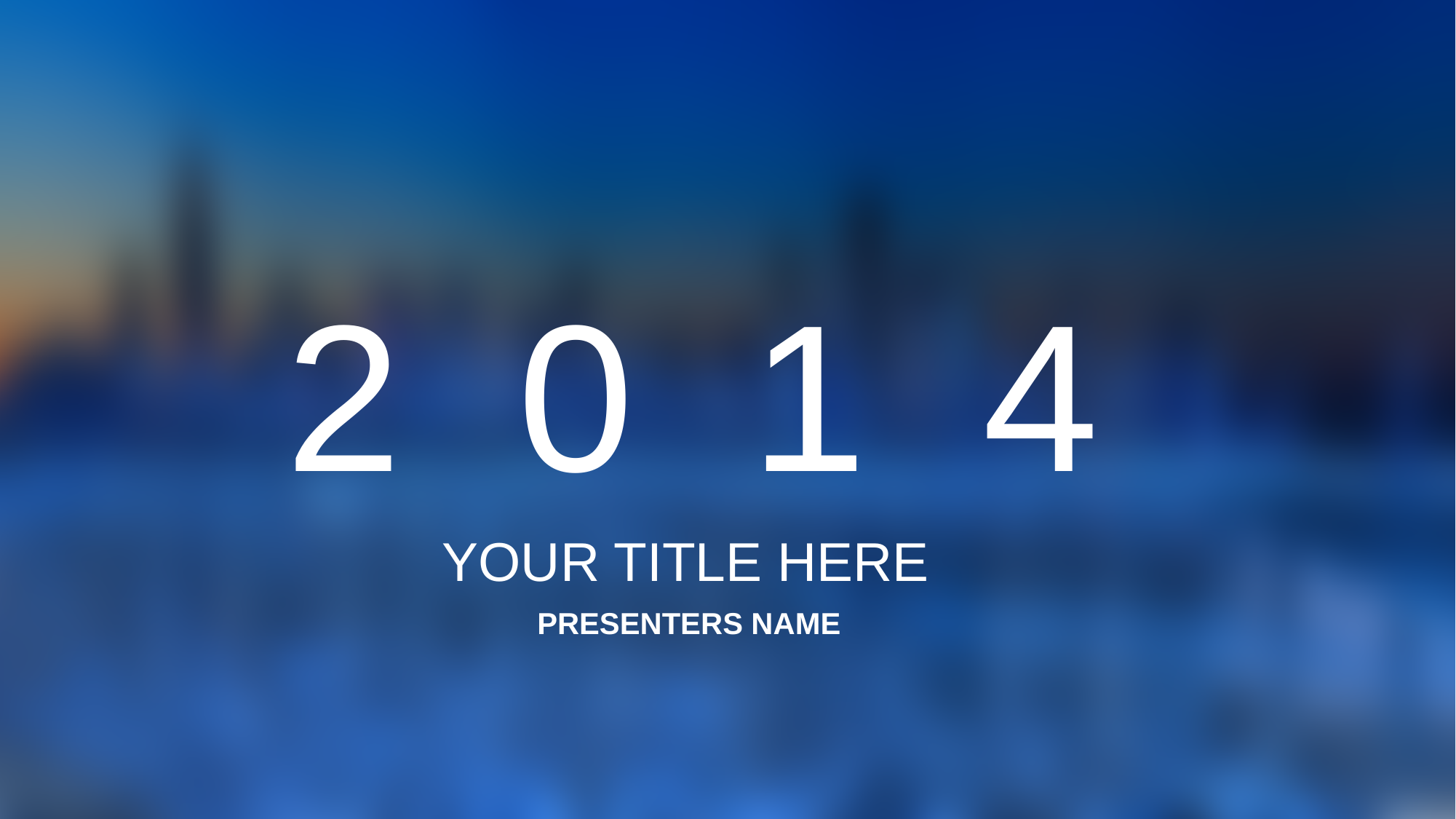

2  0  1  4
YOUR TITLE HERE
PRESENTERS NAME